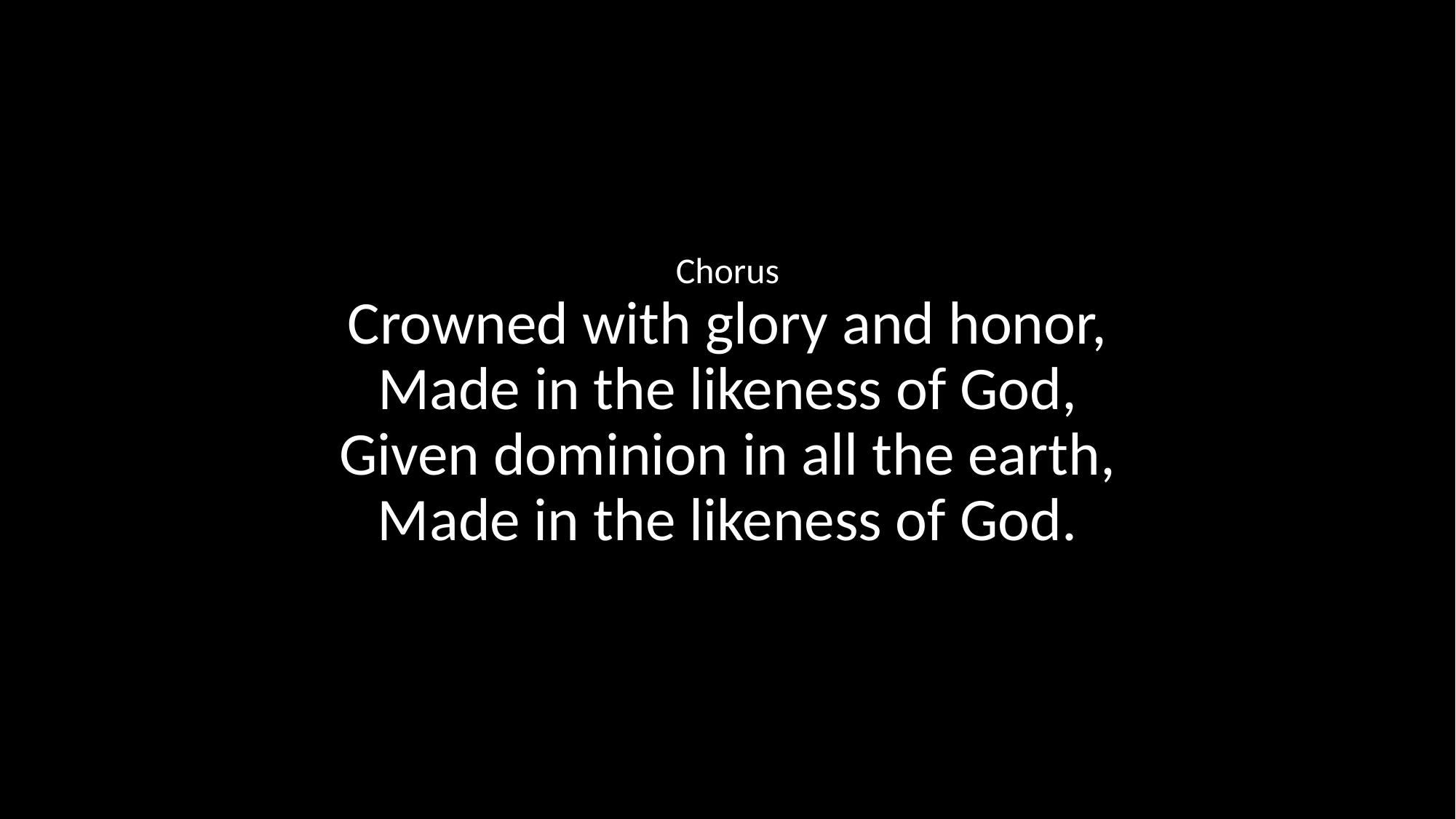

Chorus
Crowned with glory and honor,
Made in the likeness of God,
Given dominion in all the earth,
Made in the likeness of God.